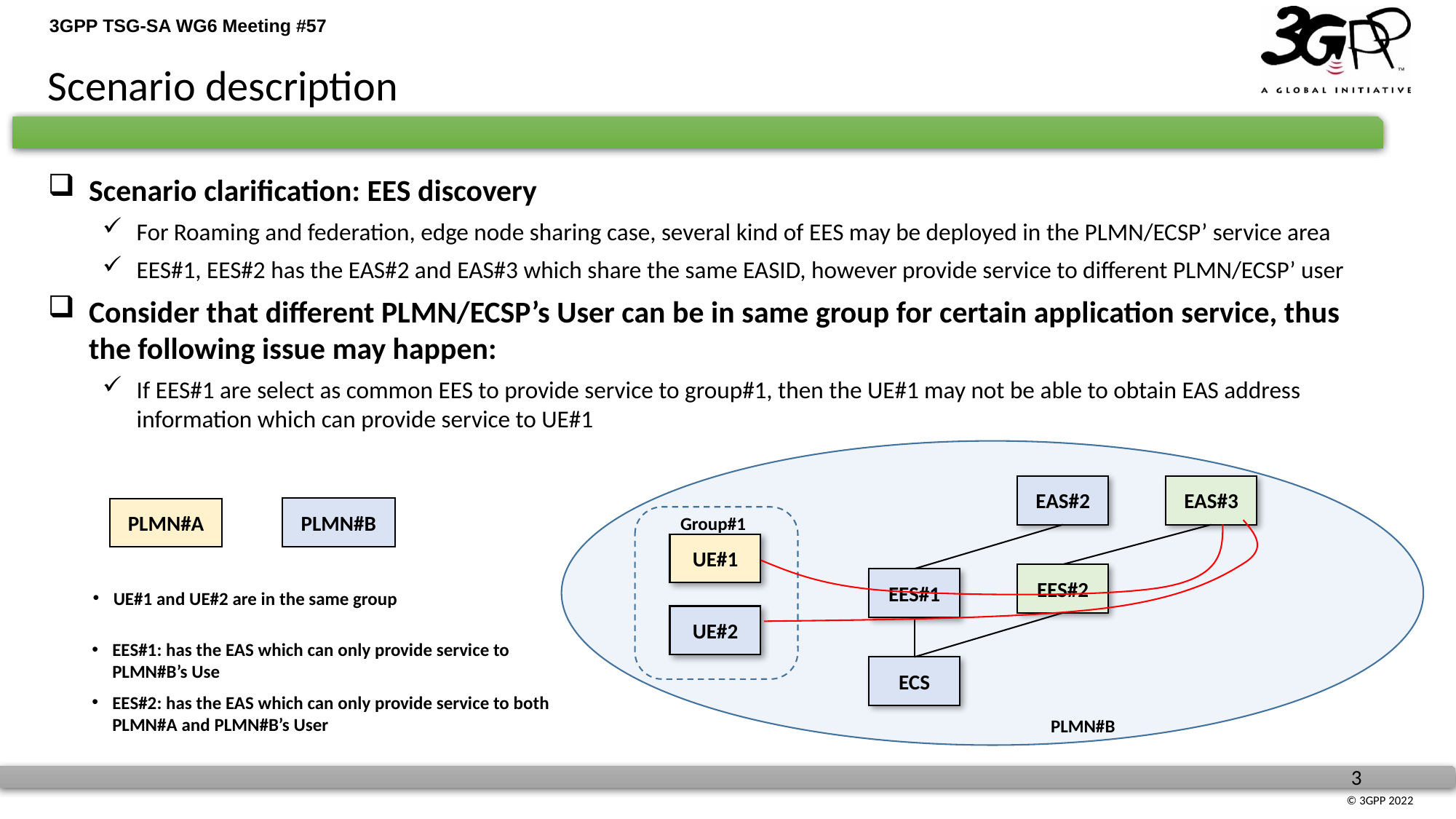

Scenario description
Scenario clarification: EES discovery
For Roaming and federation, edge node sharing case, several kind of EES may be deployed in the PLMN/ECSP’ service area
EES#1, EES#2 has the EAS#2 and EAS#3 which share the same EASID, however provide service to different PLMN/ECSP’ user
Consider that different PLMN/ECSP’s User can be in same group for certain application service, thus the following issue may happen:
If EES#1 are select as common EES to provide service to group#1, then the UE#1 may not be able to obtain EAS address information which can provide service to UE#1

EAS#2
EAS#3
PLMN#B
PLMN#A

Group#1

UE#1
EES#2
EES#1
UE#1 and UE#2 are in the same group
UE#2
EES#1: has the EAS which can only provide service to PLMN#B’s Use
EES#2: has the EAS which can only provide service to both PLMN#A and PLMN#B’s User
ECS
PLMN#B